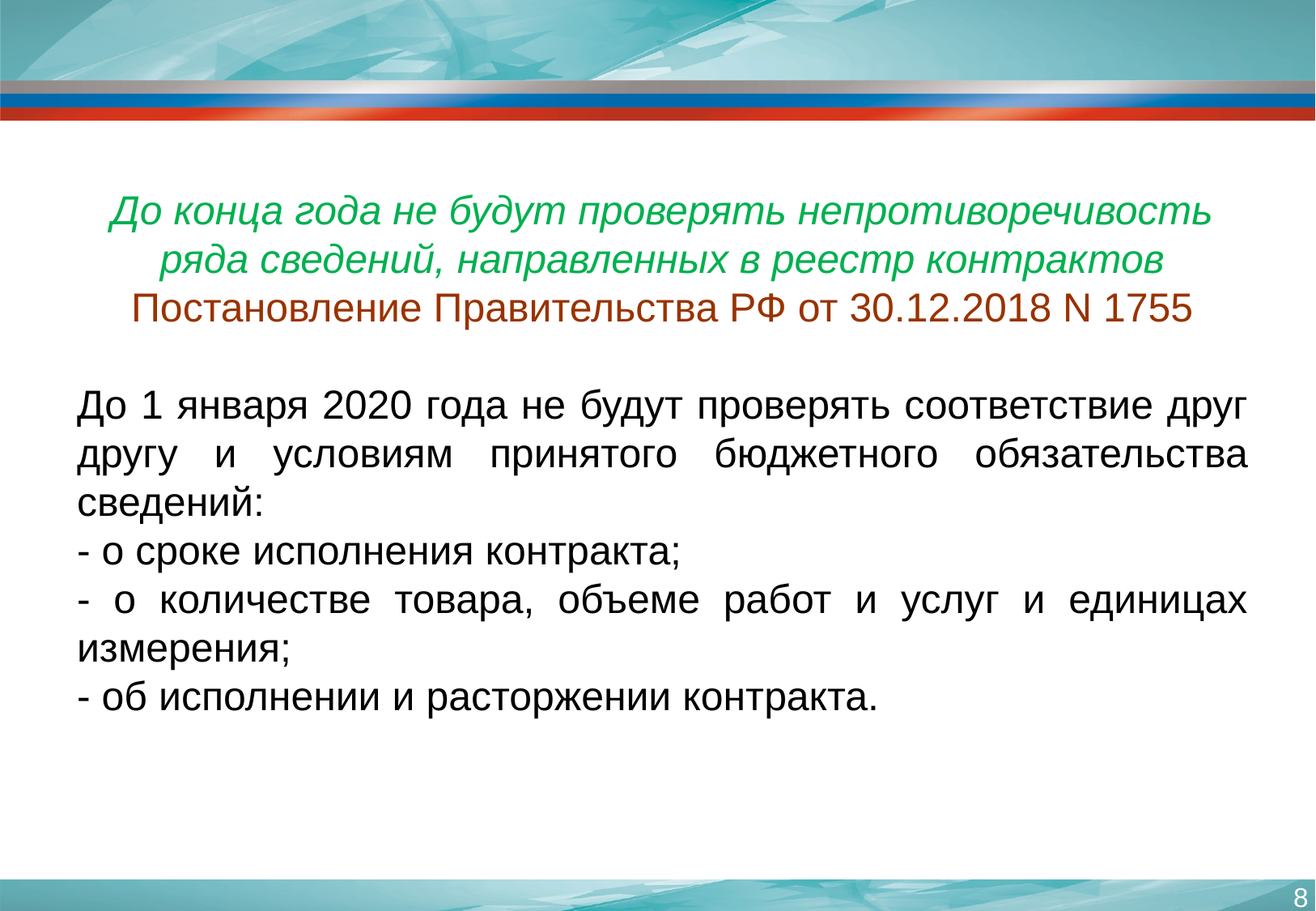

До конца года не будут проверять непротиворечивость ряда сведений, направленных в реестр контрактов
Постановление Правительства РФ от 30.12.2018 N 1755

До 1 января 2020 года не будут проверять соответствие друг другу и условиям принятого бюджетного обязательства сведений:
- о сроке исполнения контракта;
- о количестве товара, объеме работ и услуг и единицах измерения;
- об исполнении и расторжении контракта.

8